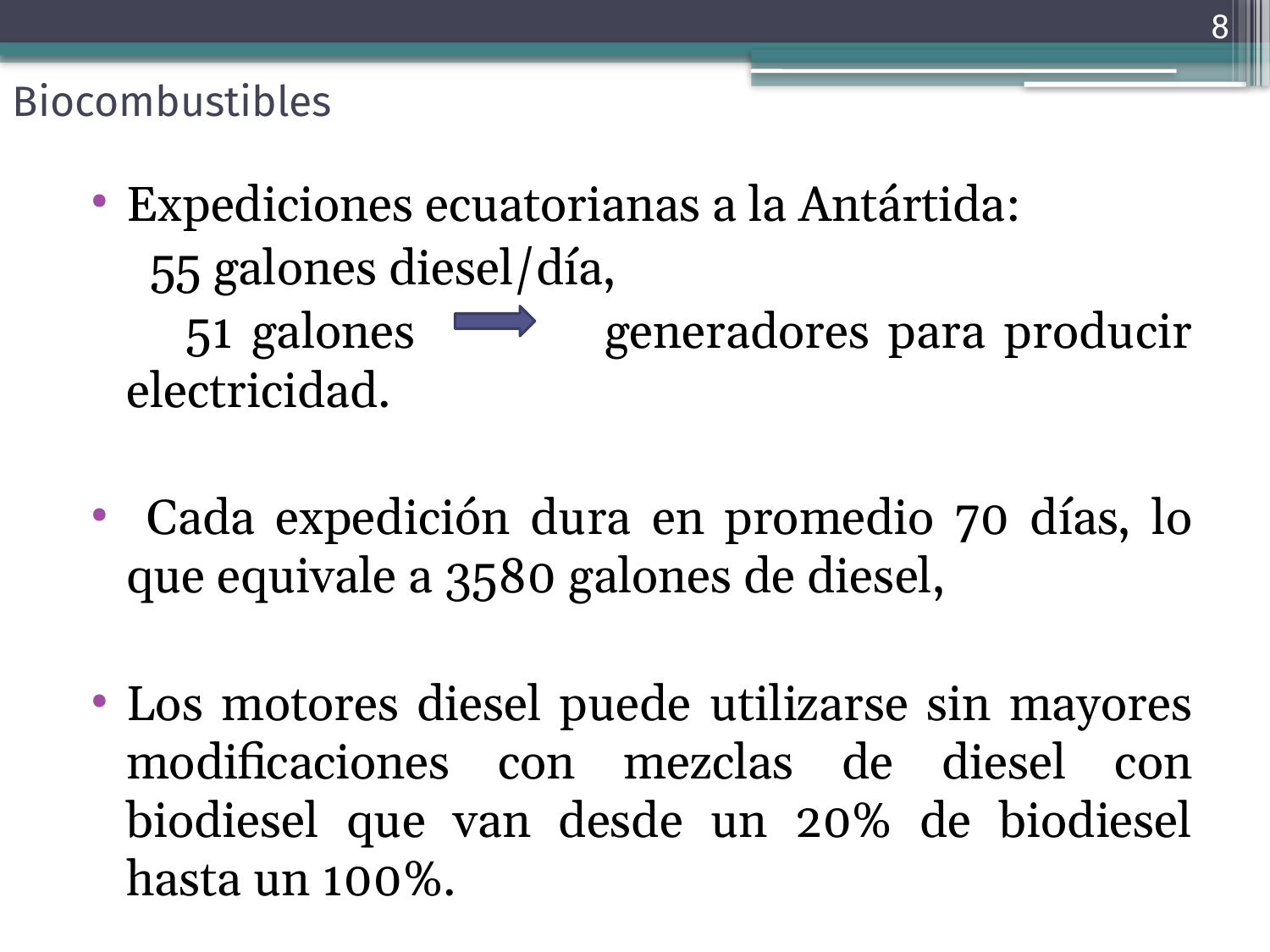

8
# Biocombustibles
Expediciones ecuatorianas a la Antártida:
     55 galones diesel/día,
     51 galones          generadores para producir electricidad.

 Cada expedición dura en promedio 70 días, lo que equivale a 3580 galones de diesel,

Los motores diesel puede utilizarse sin mayores modificaciones con mezclas de diesel con biodiesel que van desde un 20% de biodiesel hasta un 100%.